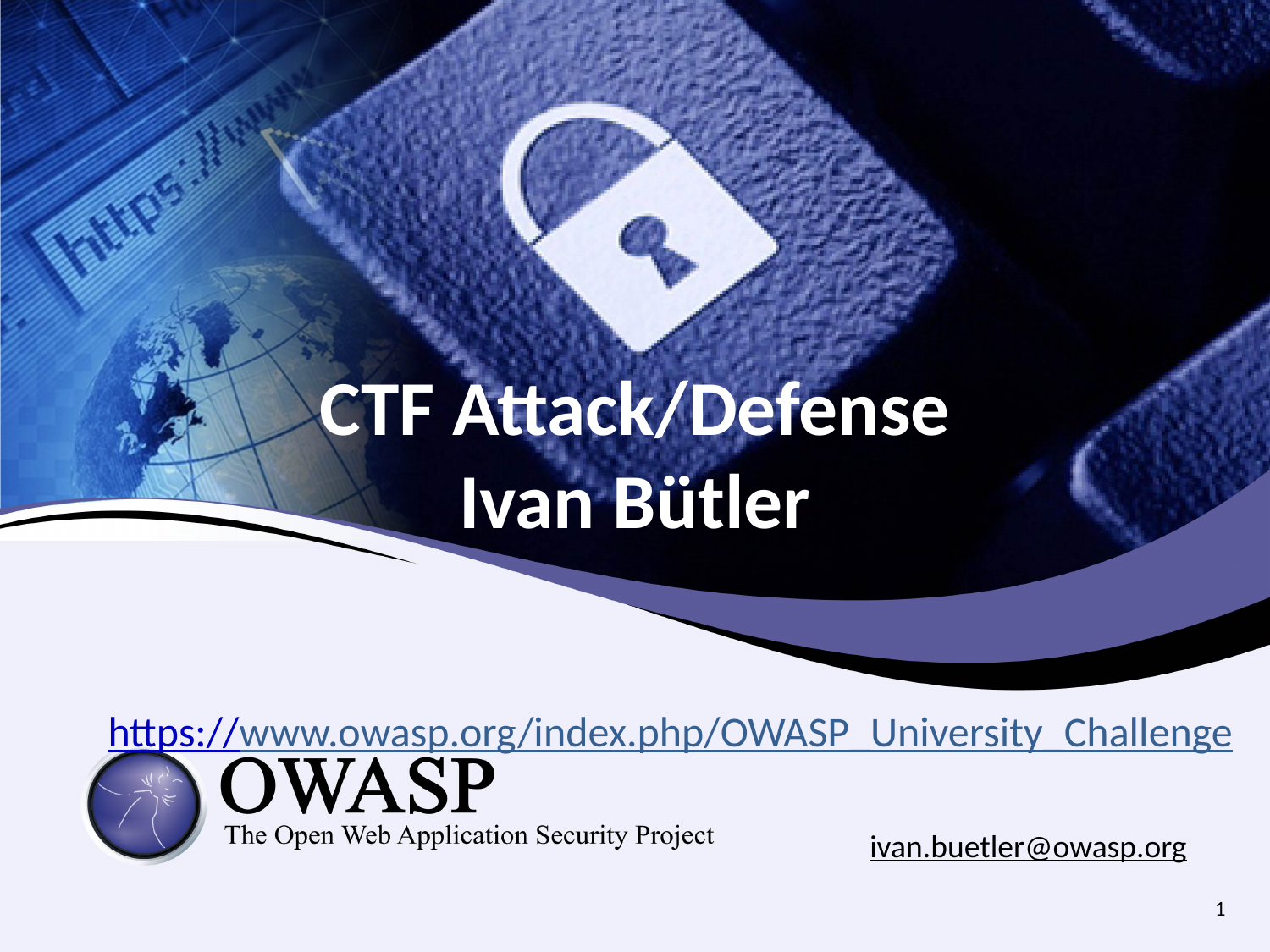

# CTF Attack/Defense Ivan Bütler
https://www.owasp.org/index.php/OWASP_University_Challenge
ivan.buetler@owasp.org
1